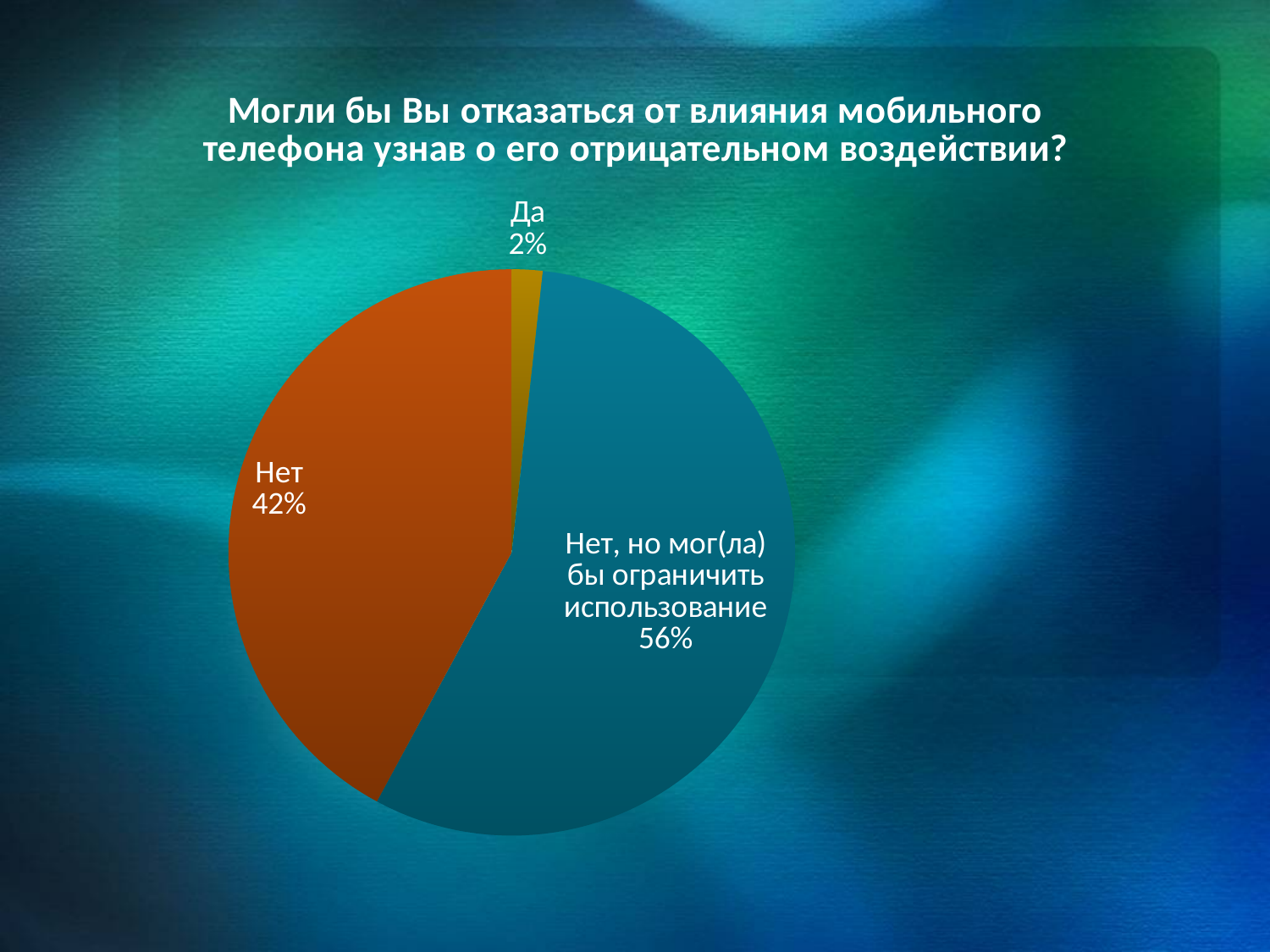

### Chart:

| Category | Могли бы Вы отказаться от влияния мобильного телефона узнав о его отрицательном воздействии? |
|---|---|
| Да | 1.0 |
| Нет, но мог(ла) бы ограничить использование | 32.0 |
| Нет | 24.0 |